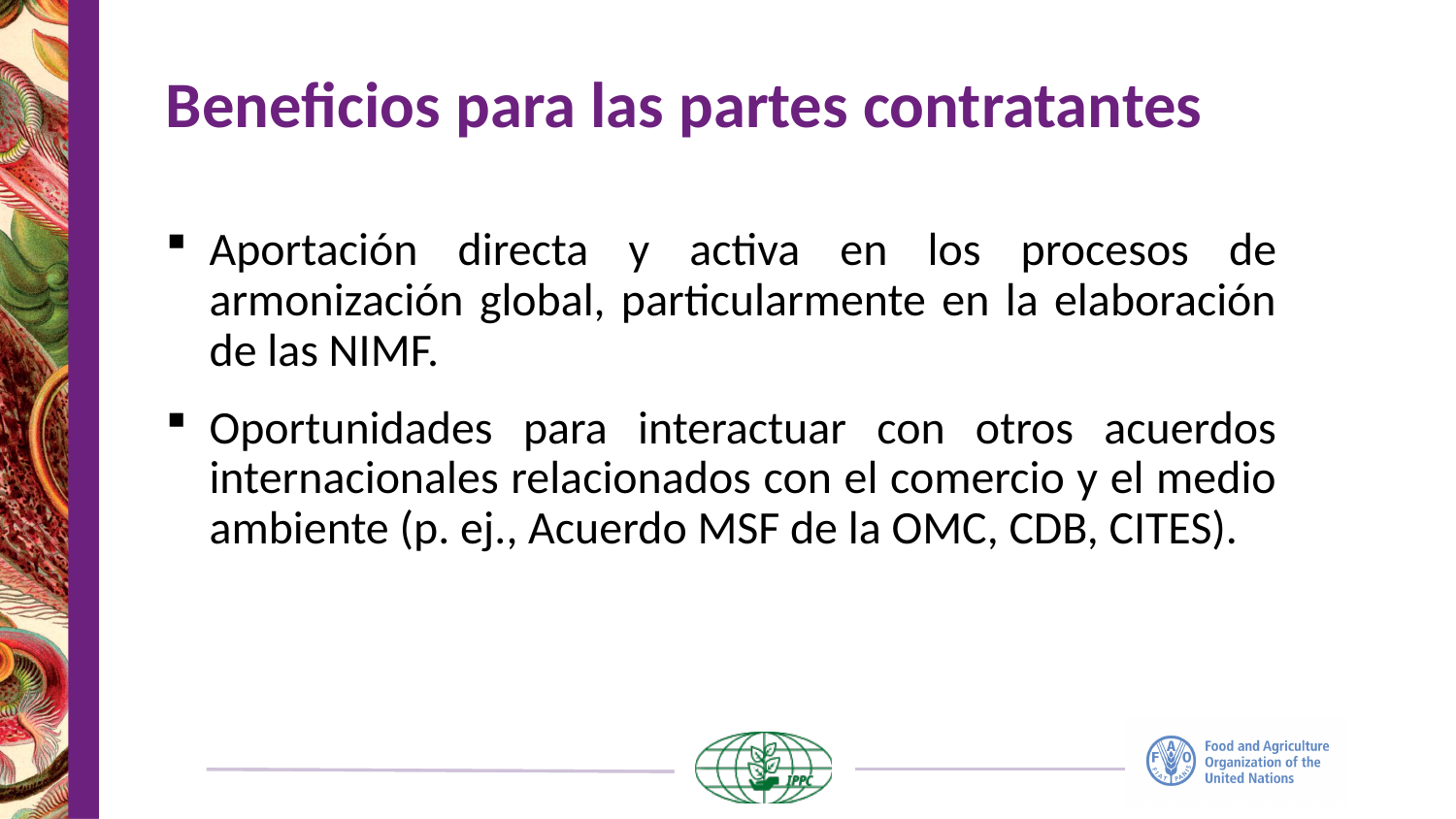

# Beneficios para las partes contratantes
Aportación directa y activa en los procesos de armonización global, particularmente en la elaboración de las NIMF.
Oportunidades para interactuar con otros acuerdos internacionales relacionados con el comercio y el medio ambiente (p. ej., Acuerdo MSF de la OMC, CDB, CITES).